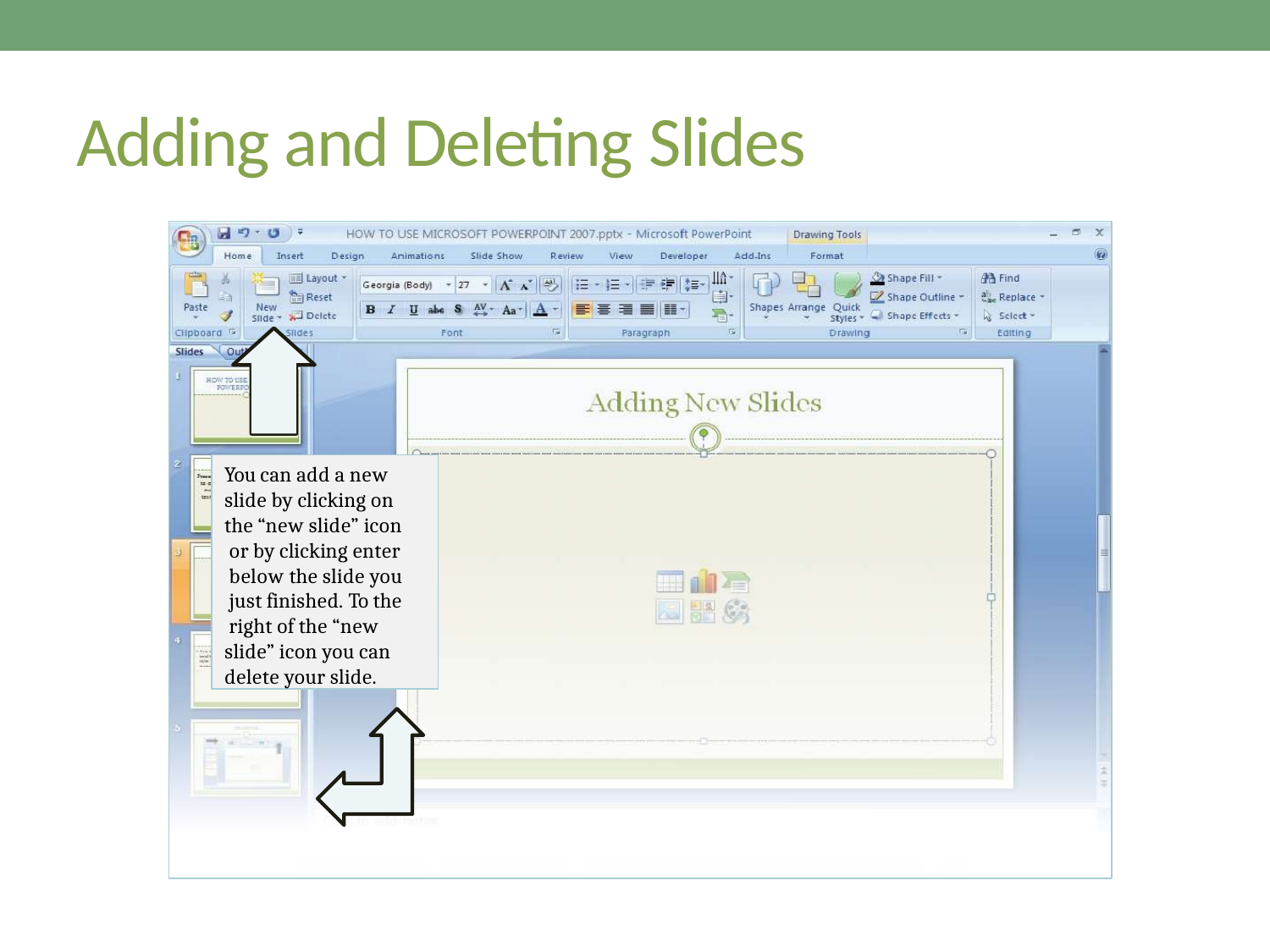

# Adding and Deleting Slides

You can add a new  slide by clicking on  the “new slide” icon  or by clicking enter  below the slide you  just finished. To the  right of the “new
slide” icon you can  delete your slide.
You can add a new
slide by clicking on  the “new slide” icon  or by clicking enter  below the slide you  just finished. To the  right of the “new
slide” icon you can  delete your slide.